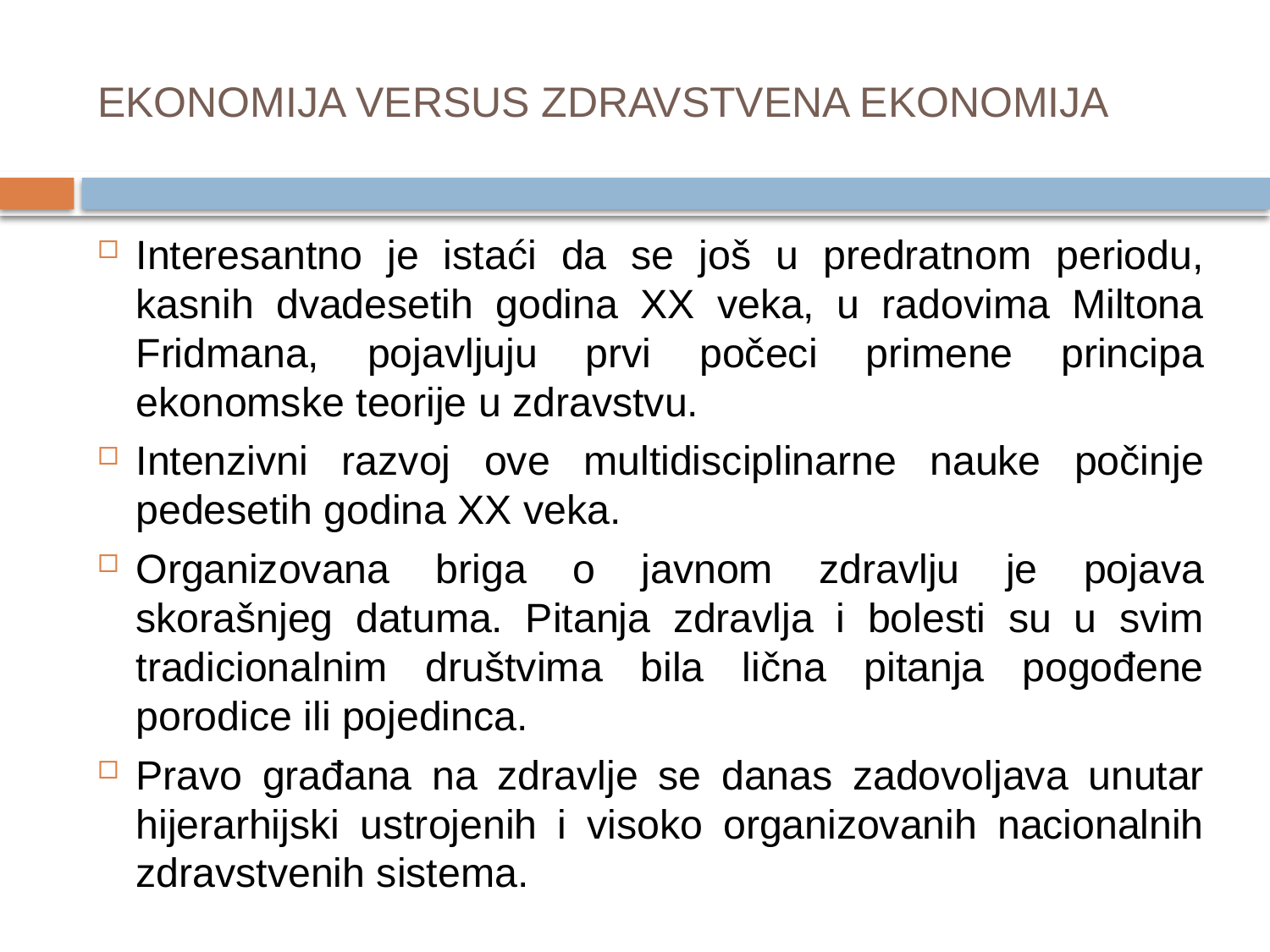

# EKONOMIJA VERSUS ZDRAVSTVENA EKONOMIJA
Interesantno je istaći da se još u predratnom periodu, kasnih dvadesetih godina XX veka, u radovima Miltona Fridmana, pojavljuju prvi počeci primene principa ekonomske teorije u zdravstvu.
Intenzivni razvoj ove multidisciplinarne nauke počinje pedesetih godina XX veka.
Organizovana briga o javnom zdravlju je pojava skorašnjeg datuma. Pitanja zdravlja i bolesti su u svim tradicionalnim društvima bila lična pitanja pogođene porodice ili pojedinca.
Pravo građana na zdravlje se danas zadovoljava unutar hijerarhijski ustrojenih i visoko organizovanih nacionalnih zdravstvenih sistema.